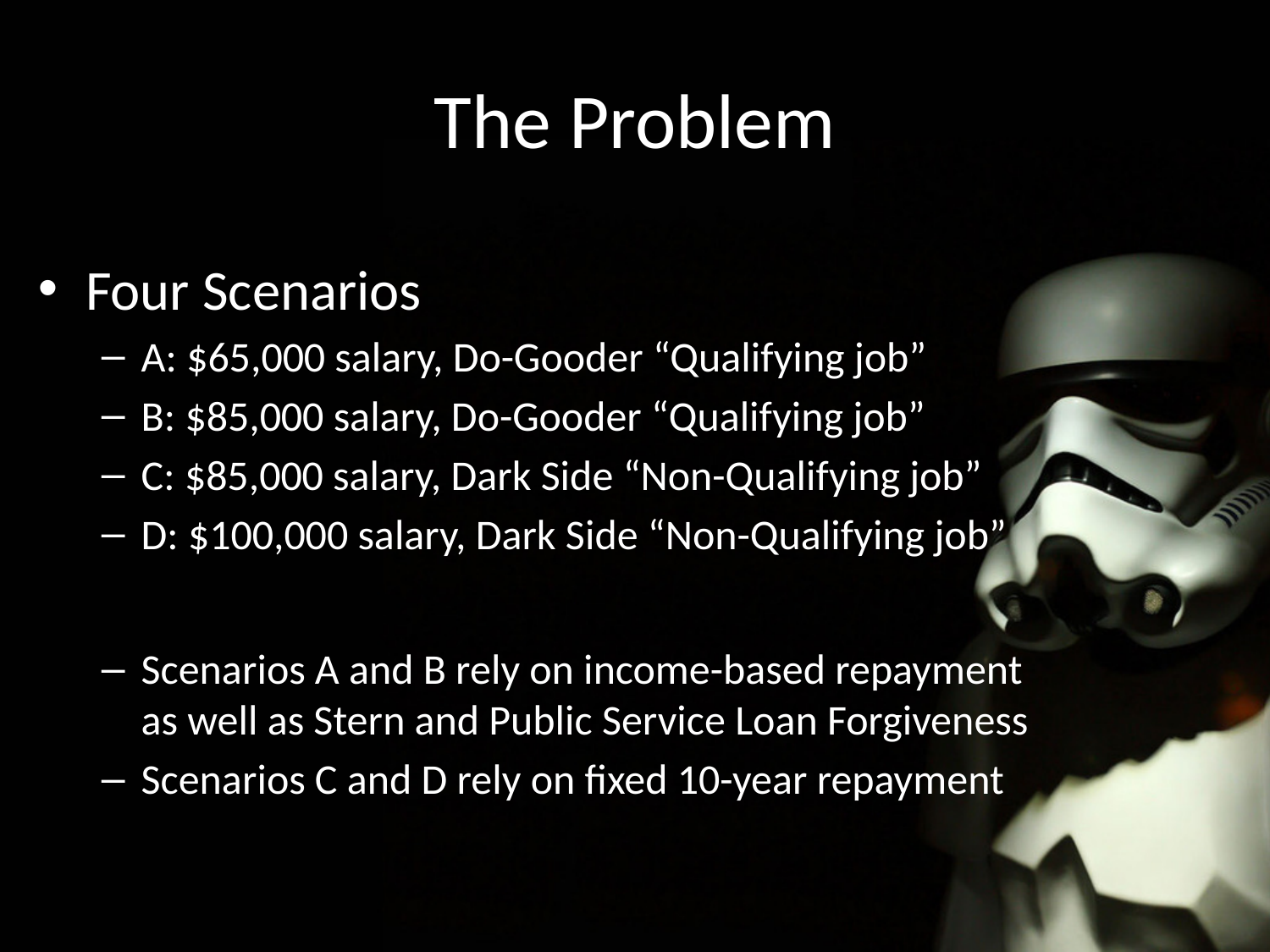

# The Problem
Four Scenarios
A: $65,000 salary, Do-Gooder “Qualifying job”
B: $85,000 salary, Do-Gooder “Qualifying job”
C: $85,000 salary, Dark Side “Non-Qualifying job”
D: $100,000 salary, Dark Side “Non-Qualifying job”

Scenarios A and B rely on income-based repayment as well as Stern and Public Service Loan Forgiveness
Scenarios C and D rely on fixed 10-year repayment